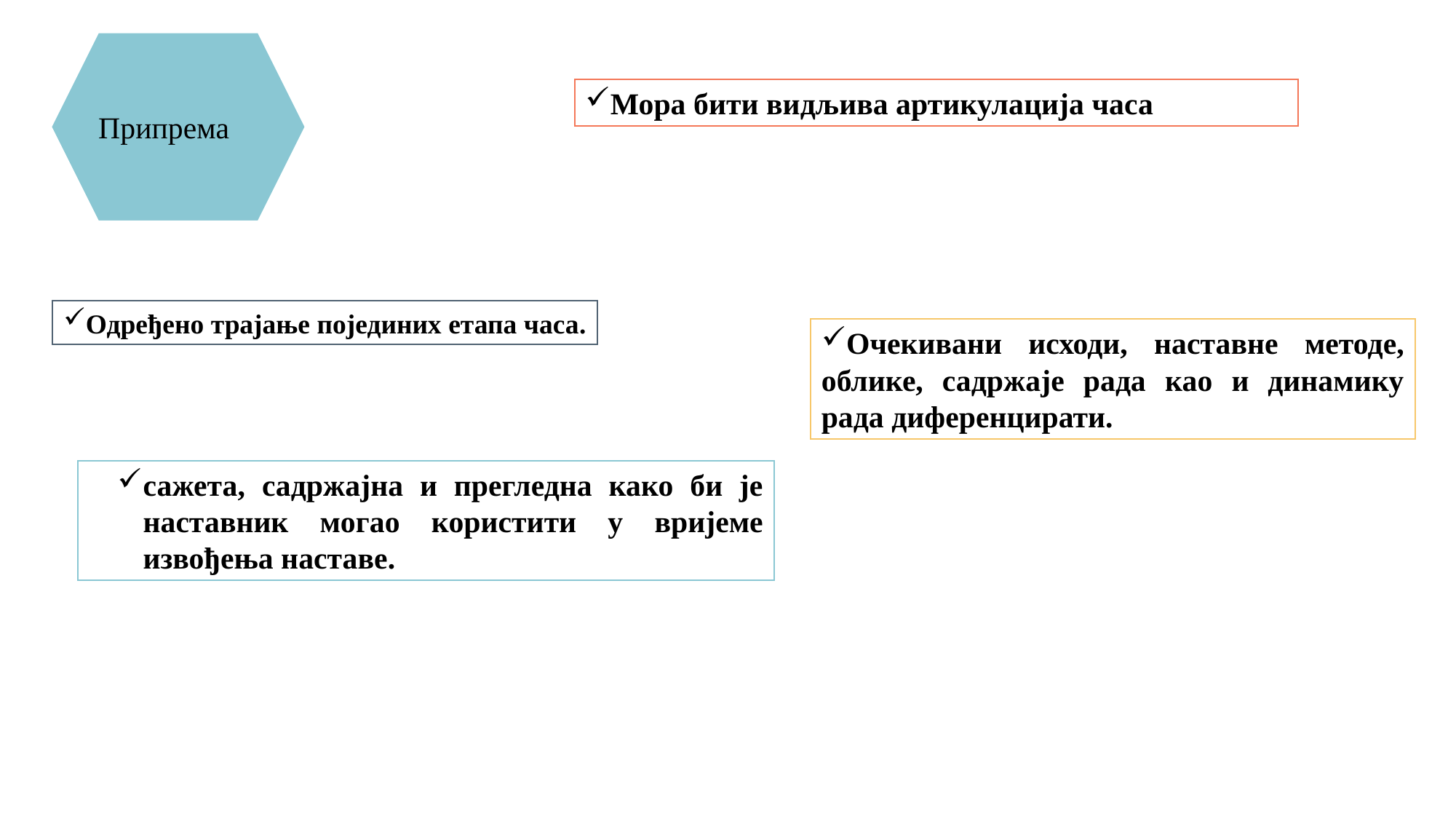

Припрема
Мора бити видљива артикулација часа
Одређено трајање појединих етапа часа.
Очекивани исходи, наставне методе, облике, садржаје рада као и динамику рада диференцирати.
сажета, садржајна и прегледна како би је наставник могао користити у вријеме извођења наставе.